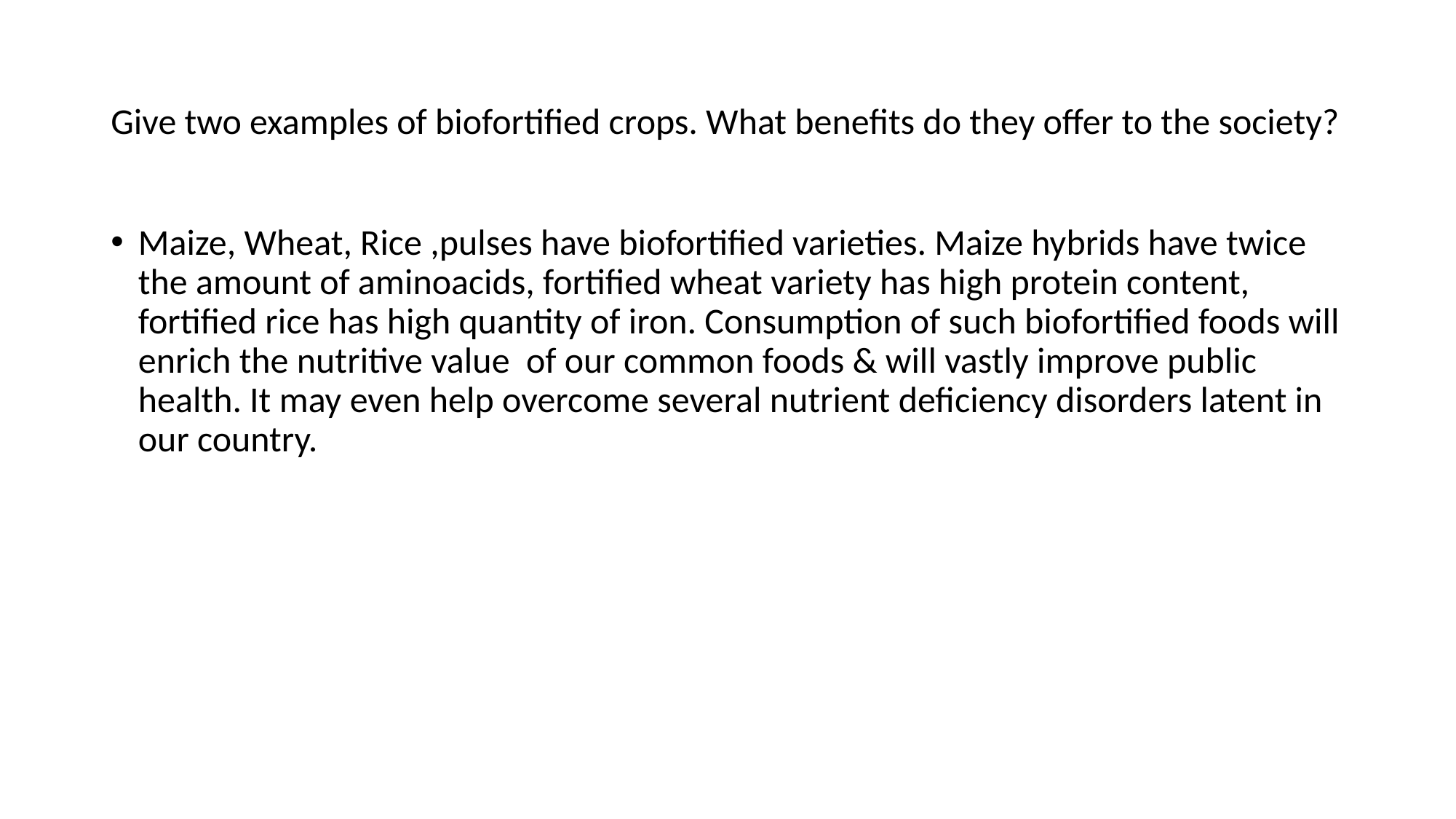

# Give two examples of biofortified crops. What benefits do they offer to the society?
Maize, Wheat, Rice ,pulses have biofortified varieties. Maize hybrids have twice the amount of aminoacids, fortified wheat variety has high protein content, fortified rice has high quantity of iron. Consumption of such biofortified foods will enrich the nutritive value  of our common foods & will vastly improve public health. It may even help overcome several nutrient deficiency disorders latent in our country.